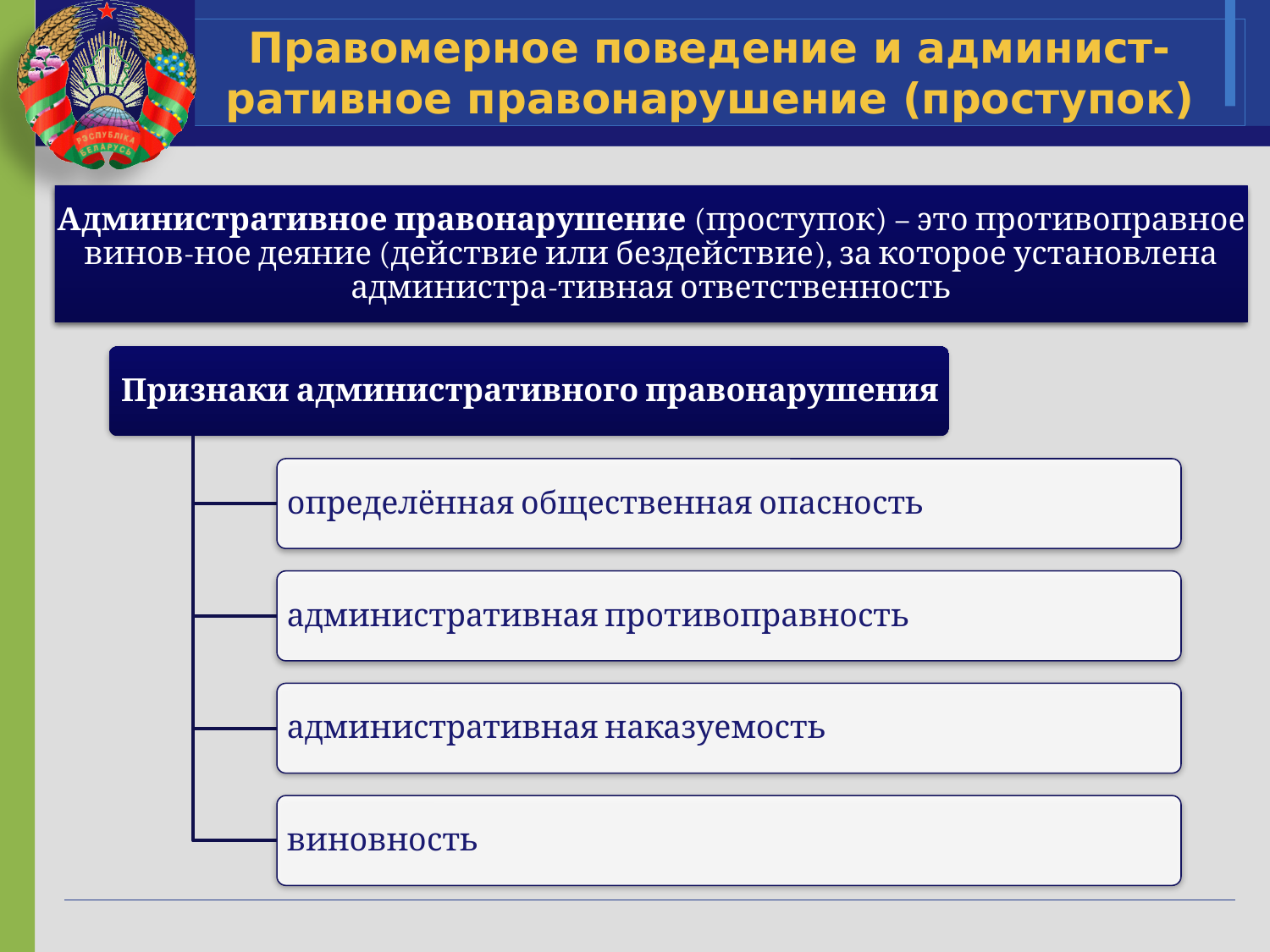

# Правомерное поведение и админист-ративное правонарушение (проступок)

Административное правонарушение (проступок) – это противоправное винов-ное деяние (действие или бездействие), за которое установлена администра-тивная ответственность
Признаки административного правонарушения
определённая общественная опасность
административная противоправность
административная наказуемость
виновность